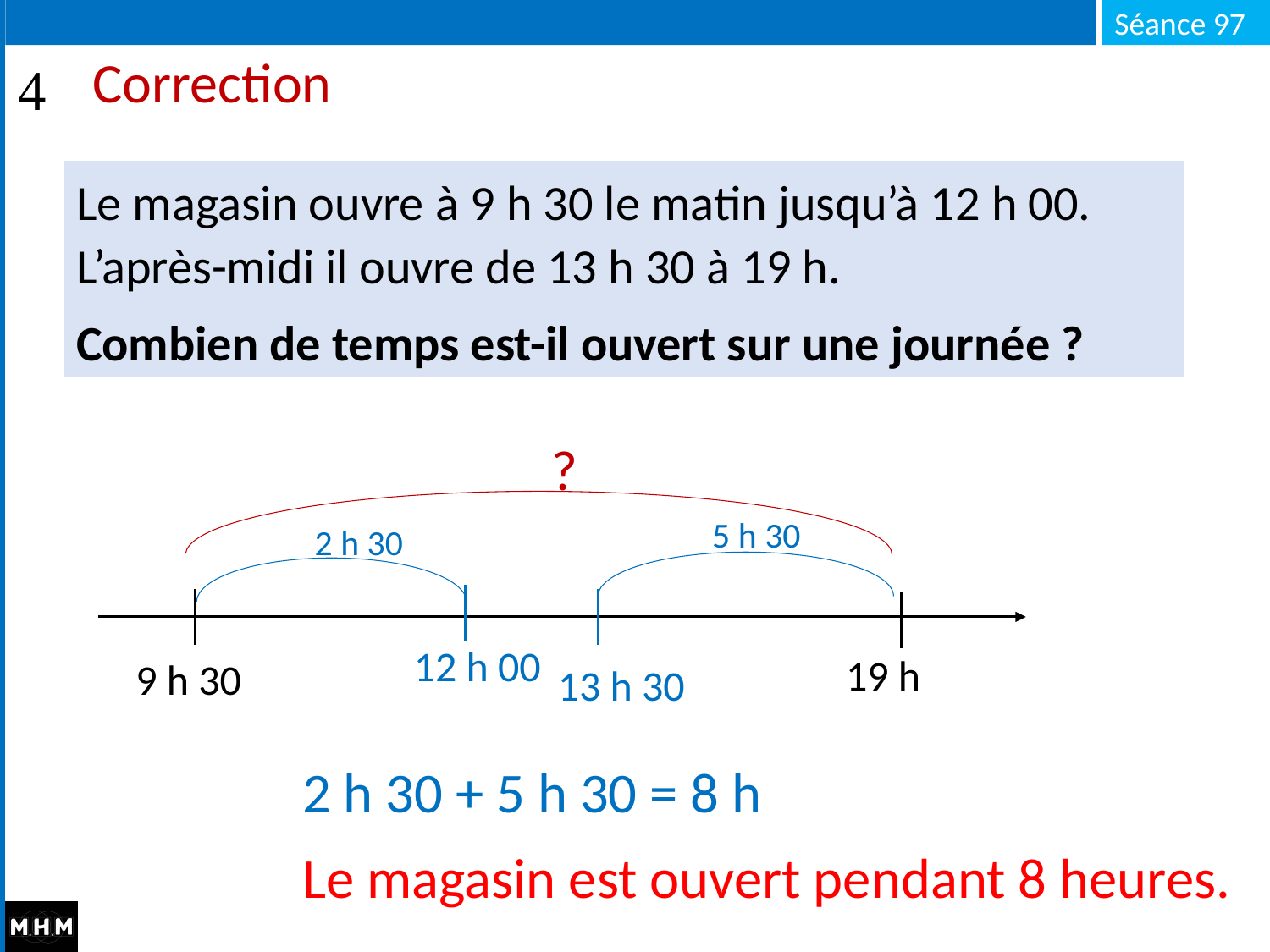

# Correction
Le magasin ouvre à 9 h 30 le matin jusqu’à 12 h 00. L’après-midi il ouvre de 13 h 30 à 19 h.
Combien de temps est-il ouvert sur une journée ?
?

5 h 30
2 h 30

12 h 00
19 h
9 h 30
13 h 30
2 h 30 + 5 h 30 = 8 h
Le magasin est ouvert pendant 8 heures.